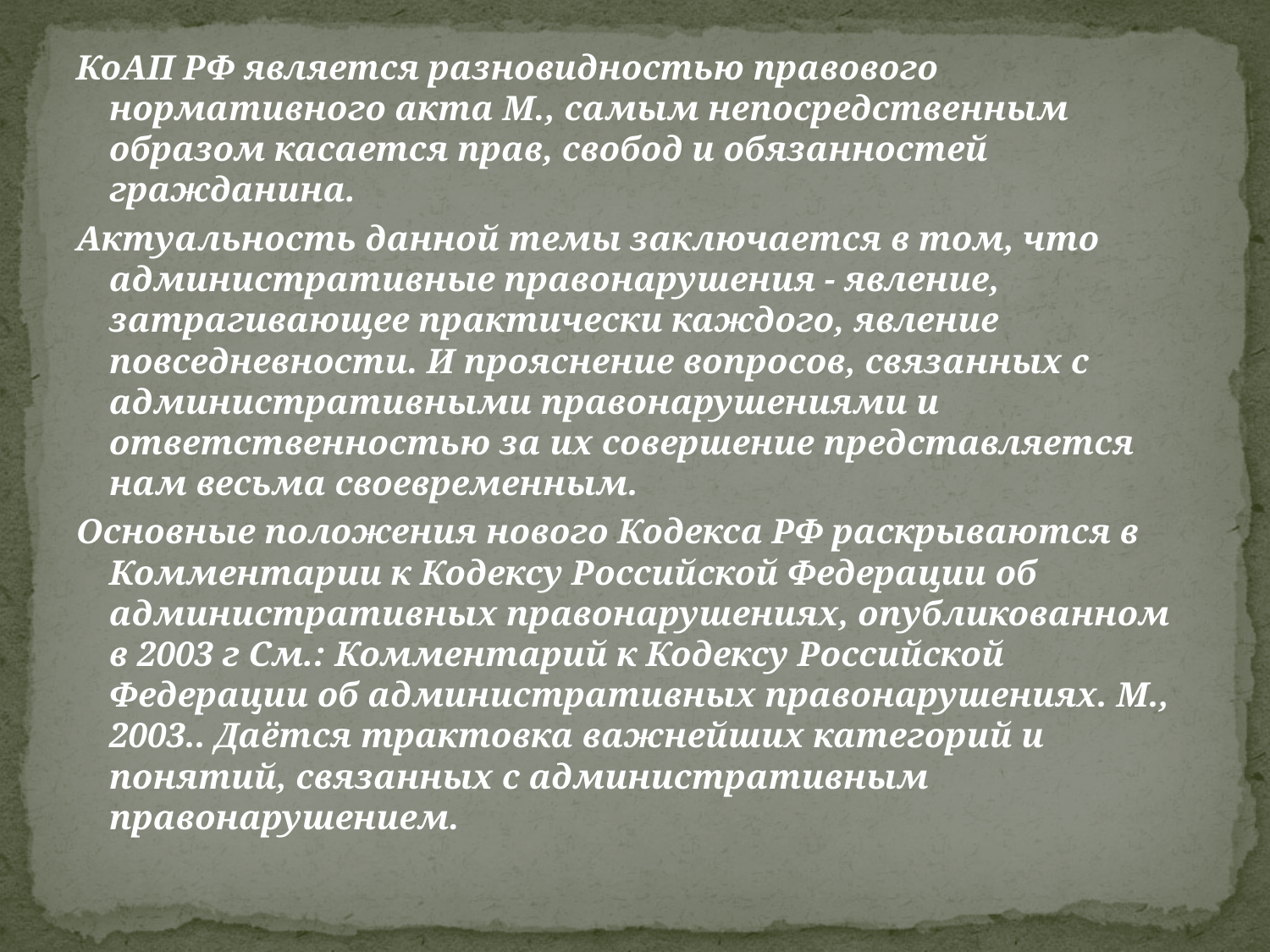

КоАП РФ является разновидностью правового нормативного акта М., самым непосредственным образом касается прав, свобод и обязанностей гражданина.
Актуальность данной темы заключается в том, что административные правонарушения - явление, затрагивающее практически каждого, явление повседневности. И прояснение вопросов, связанных с административными правонарушениями и ответственностью за их совершение представляется нам весьма своевременным.
Основные положения нового Кодекса РФ раскрываются в Комментарии к Кодексу Российской Федерации об административных правонарушениях, опубликованном в 2003 г См.: Комментарий к Кодексу Российской Федерации об административных правонарушениях. М., 2003.. Даётся трактовка важнейших категорий и понятий, связанных с административным правонарушением.